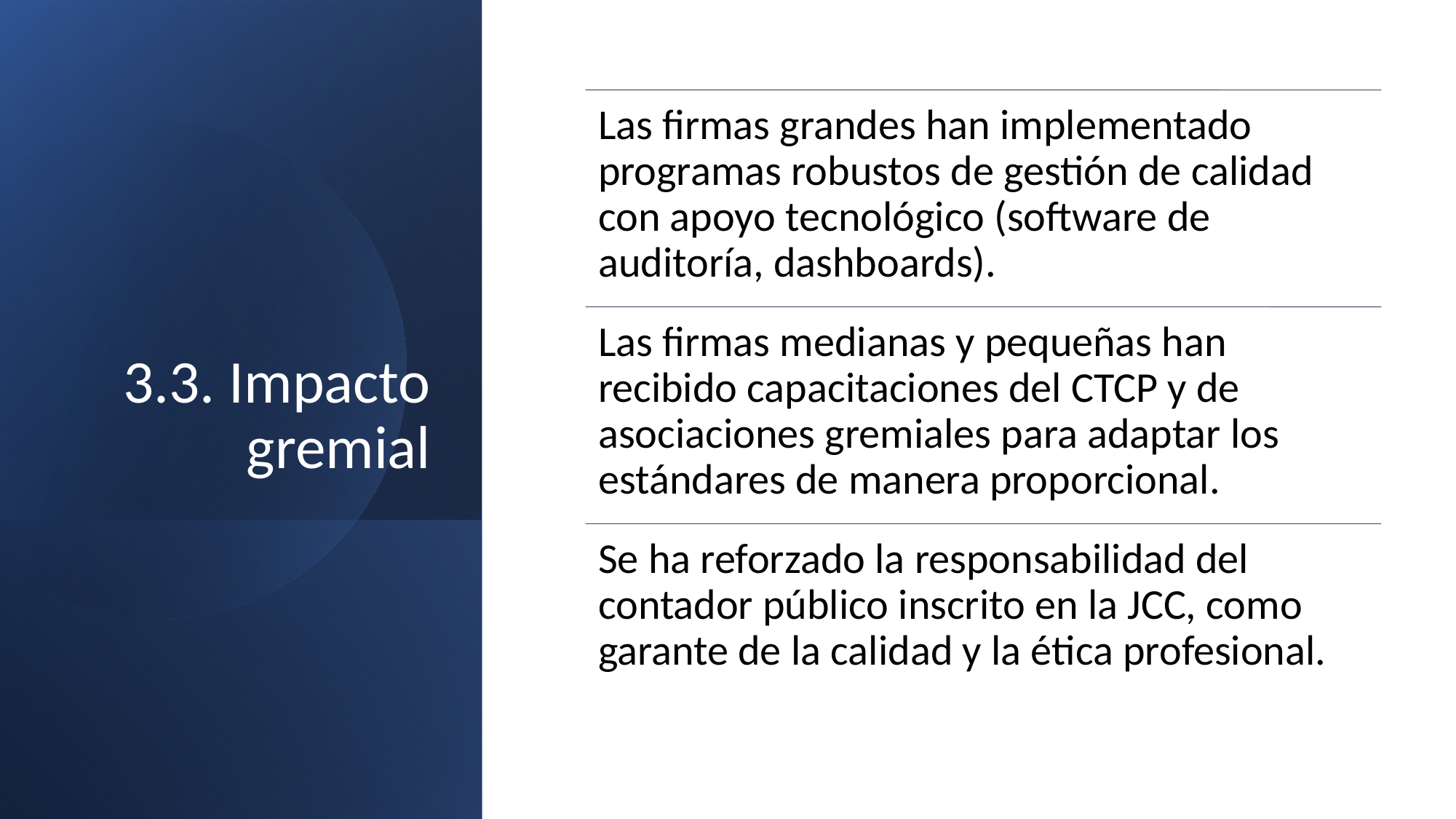

Las firmas grandes han implementado programas robustos de gestión de calidad con apoyo tecnológico (software de auditoría, dashboards).
Las firmas medianas y pequeñas han recibido capacitaciones del CTCP y de asociaciones gremiales para adaptar los estándares de manera proporcional.
Se ha reforzado la responsabilidad del contador público inscrito en la JCC, como garante de la calidad y la ética profesional.

# 3.3. Impacto gremial